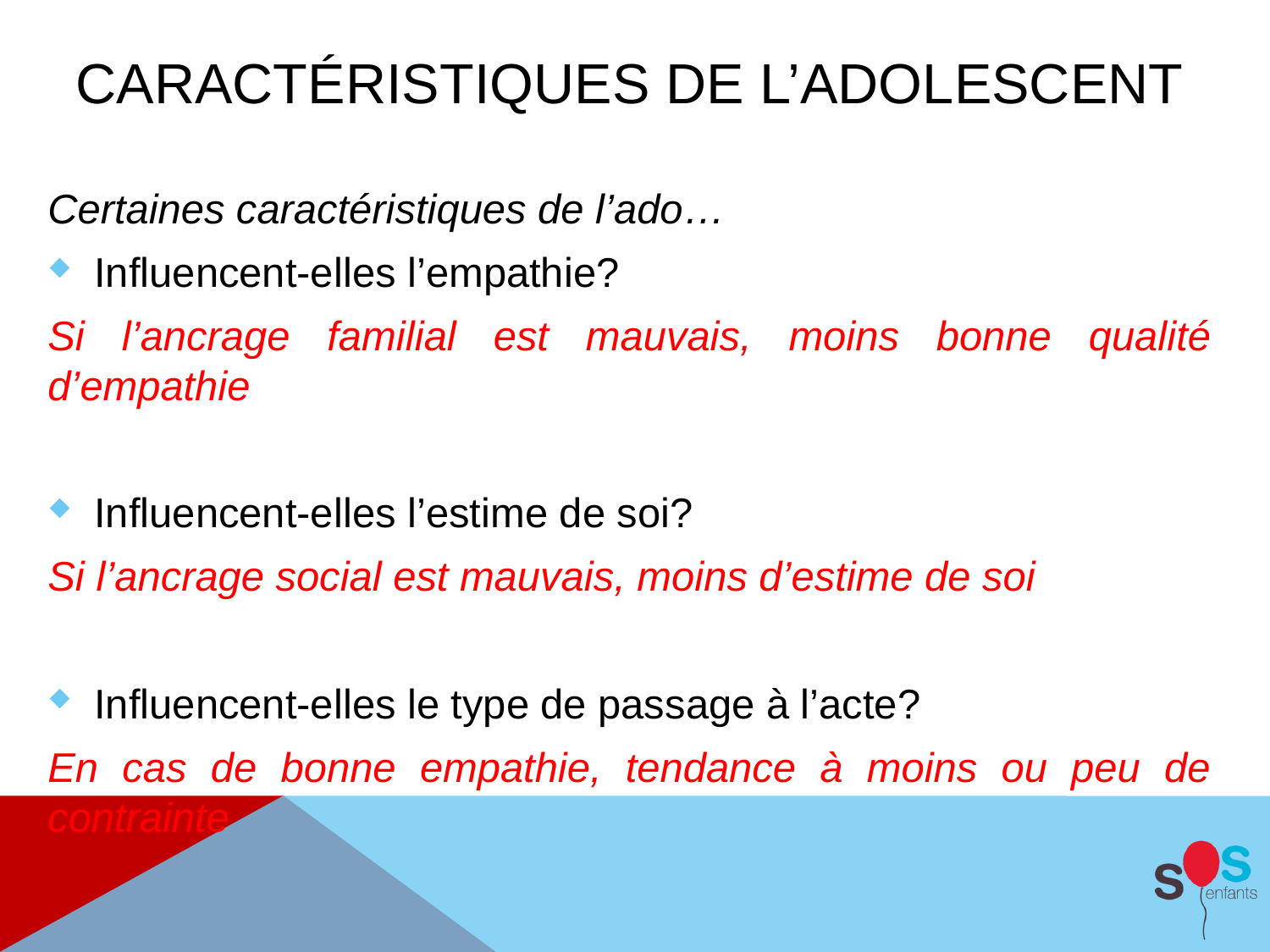

CARACTÉRISTIQUES DE L’ADOLESCENT
Certaines caractéristiques de l’ado…
Influencent-elles l’empathie?
Si l’ancrage familial est mauvais, moins bonne qualité d’empathie

Influencent-elles l’estime de soi?
Si l’ancrage social est mauvais, moins d’estime de soi

Influencent-elles le type de passage à l’acte?
En cas de bonne empathie, tendance à moins ou peu de contrainte